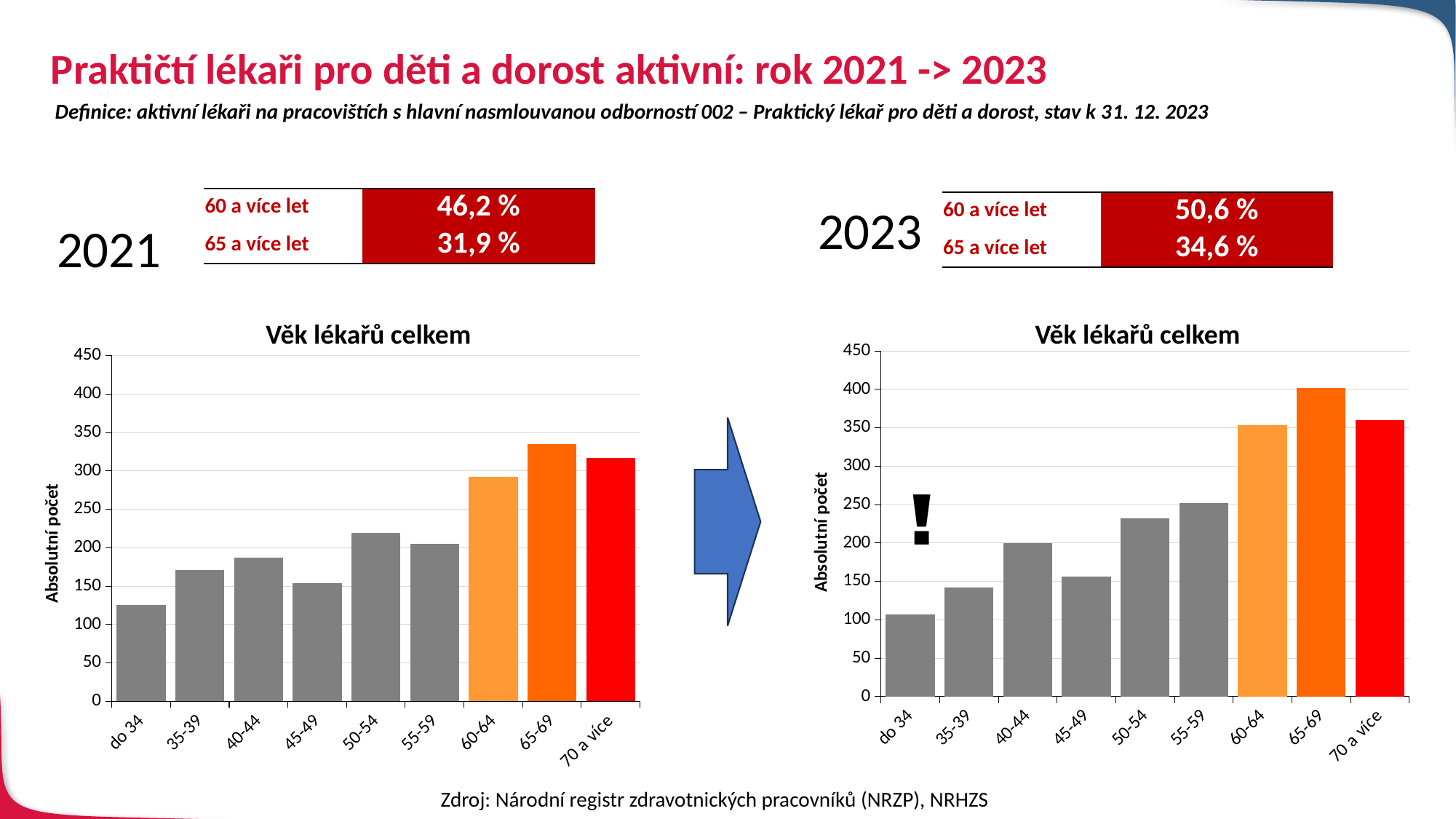

# Praktičtí lékaři pro děti a dorost aktivní: rok 2021 -> 2023
Definice: aktivní lékaři na pracovištích s hlavní nasmlouvanou odborností 002 – Praktický lékař pro děti a dorost, stav k 31. 12. 2023
| 60 a více let | 46,2 % |
| --- | --- |
| 65 a více let | 31,9 % |
2023
| 60 a více let | 50,6 % |
| --- | --- |
| 65 a více let | 34,6 % |
2021
Věk lékařů celkem
Věk lékařů celkem

### Chart

| Category | celkem |
|---|---|
| do 34 | 107.0 |
| 35-39 | 142.0 |
| 40-44 | 200.0 |
| 45-49 | 156.0 |
| 50-54 | 232.0 |
| 55-59 | 252.0 |
| 60-64 | 353.0 |
| 65-69 | 402.0 |
| 70 a více | 360.0 |

### Chart

| Category | celkem |
|---|---|
| do 34 | 125.0 |
| 35-39 | 171.0 |
| 40-44 | 187.0 |
| 45-49 | 154.0 |
| 50-54 | 219.0 |
| 55-59 | 205.0 |
| 60-64 | 292.0 |
| 65-69 | 335.0 |
| 70 a více | 317.0 |
!
Absolutní počet
Absolutní počet
Zdroj: Národní registr zdravotnických pracovníků (NRZP), NRHZS